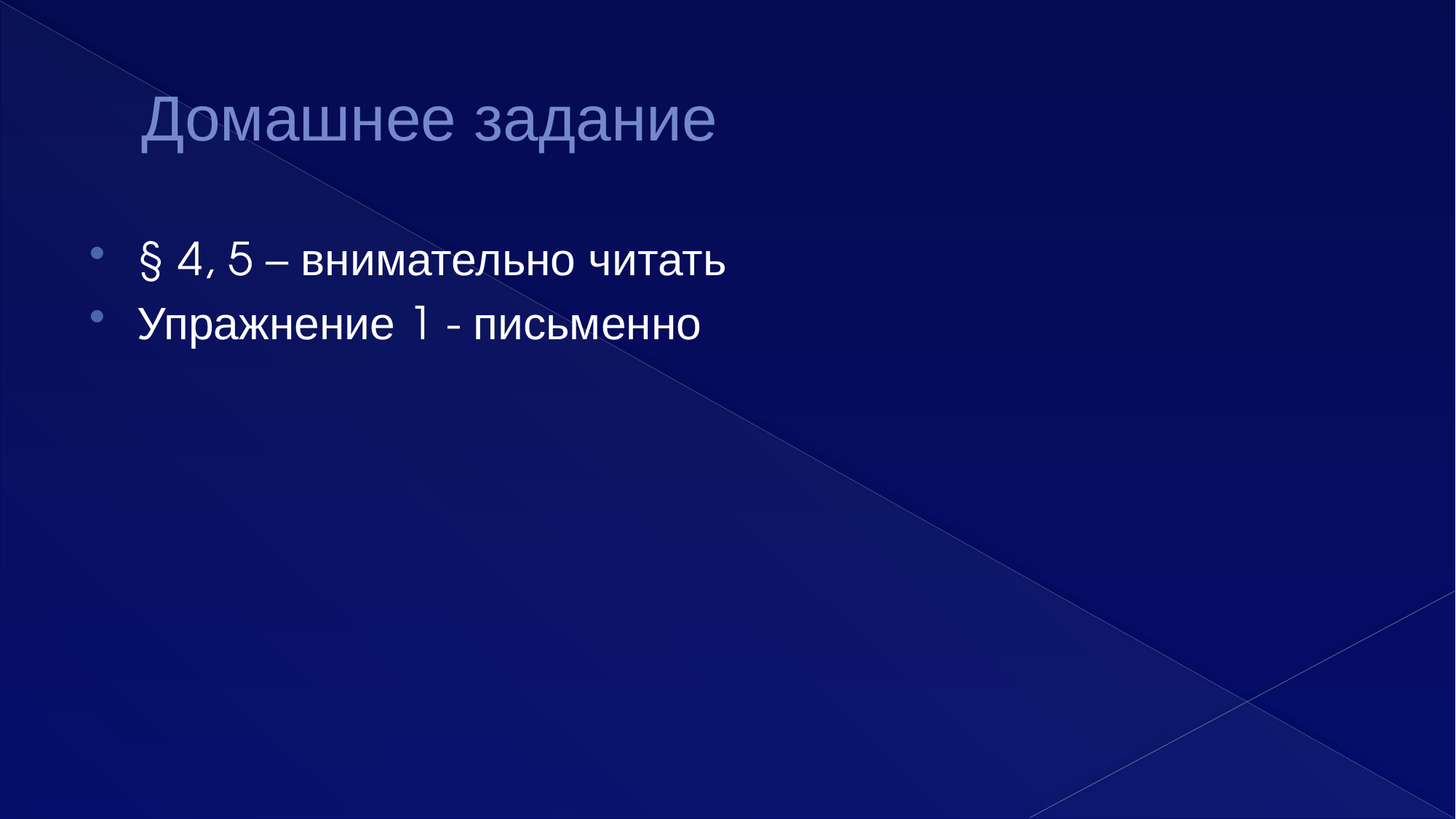

# Домашнее задание
§ 4, 5 – внимательно читать
Упражнение 1 - письменно